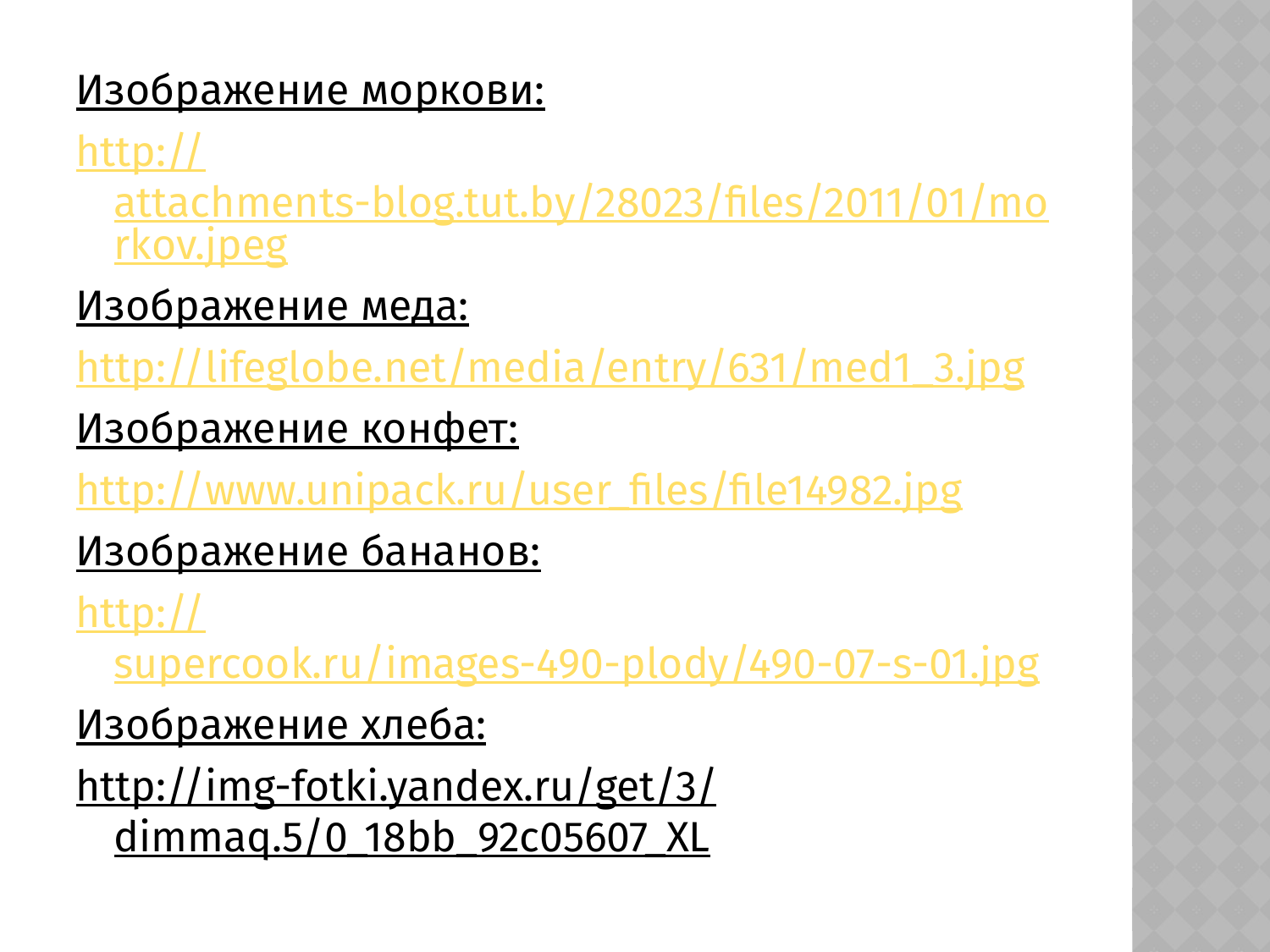

Изображение моркови:
http://attachments-blog.tut.by/28023/files/2011/01/morkov.jpeg
Изображение меда:
http://lifeglobe.net/media/entry/631/med1_3.jpg
Изображение конфет:
http://www.unipack.ru/user_files/file14982.jpg
Изображение бананов:
http://supercook.ru/images-490-plody/490-07-s-01.jpg
Изображение хлеба:
http://img-fotki.yandex.ru/get/3/dimmaq.5/0_18bb_92c05607_XL